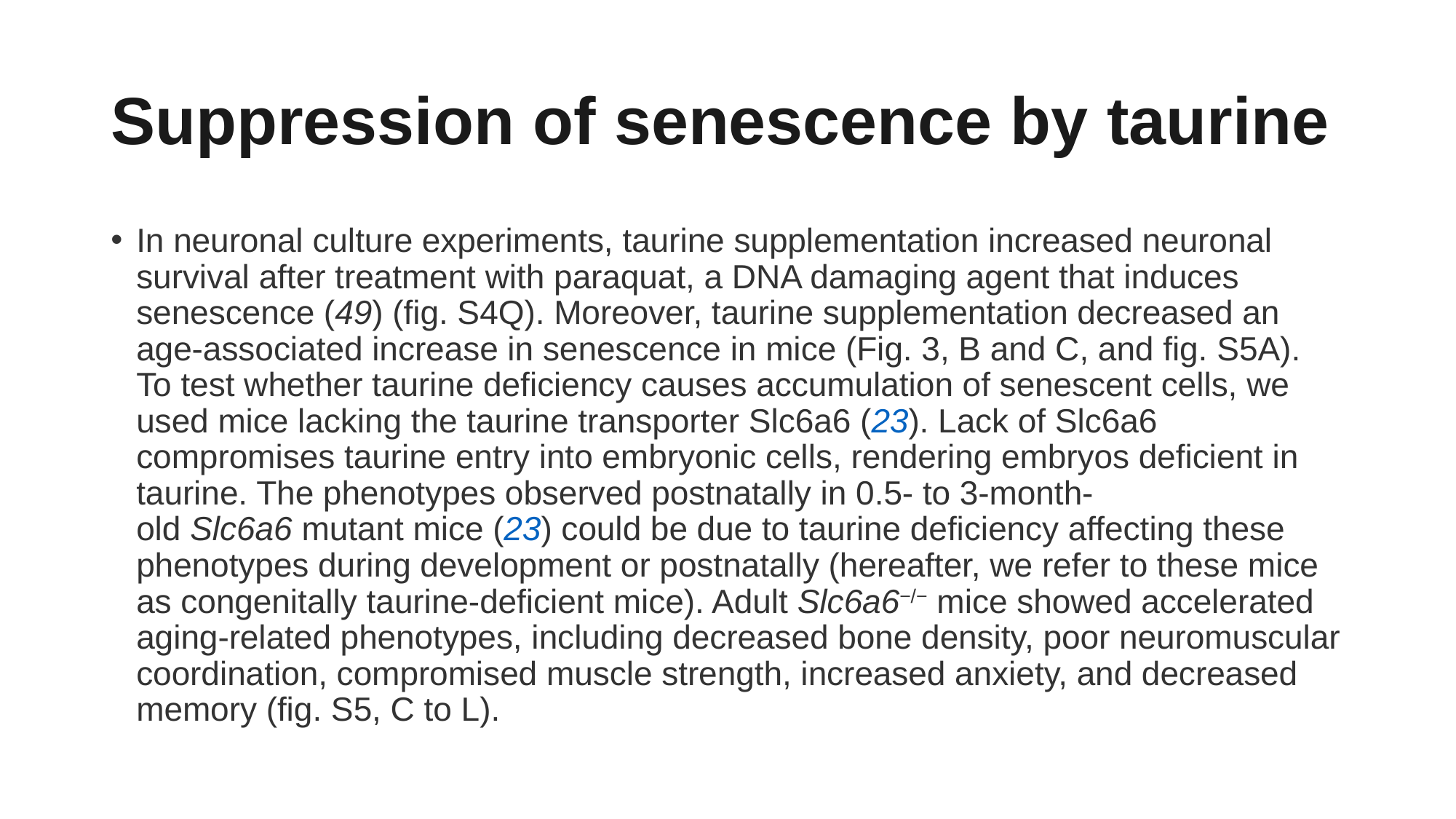

# Suppression of senescence by taurine
In neuronal culture experiments, taurine supplementation increased neuronal survival after treatment with paraquat, a DNA damaging agent that induces senescence (49) (fig. S4Q). Moreover, taurine supplementation decreased an age-associated increase in senescence in mice (Fig. 3, B and C, and fig. S5A). To test whether taurine deficiency causes accumulation of senescent cells, we used mice lacking the taurine transporter Slc6a6 (23). Lack of Slc6a6 compromises taurine entry into embryonic cells, rendering embryos deficient in taurine. The phenotypes observed postnatally in 0.5- to 3-month-old Slc6a6 mutant mice (23) could be due to taurine deficiency affecting these phenotypes during development or postnatally (hereafter, we refer to these mice as congenitally taurine-deficient mice). Adult Slc6a6−/− mice showed accelerated aging-related phenotypes, including decreased bone density, poor neuromuscular coordination, compromised muscle strength, increased anxiety, and decreased memory (fig. S5, C to L).